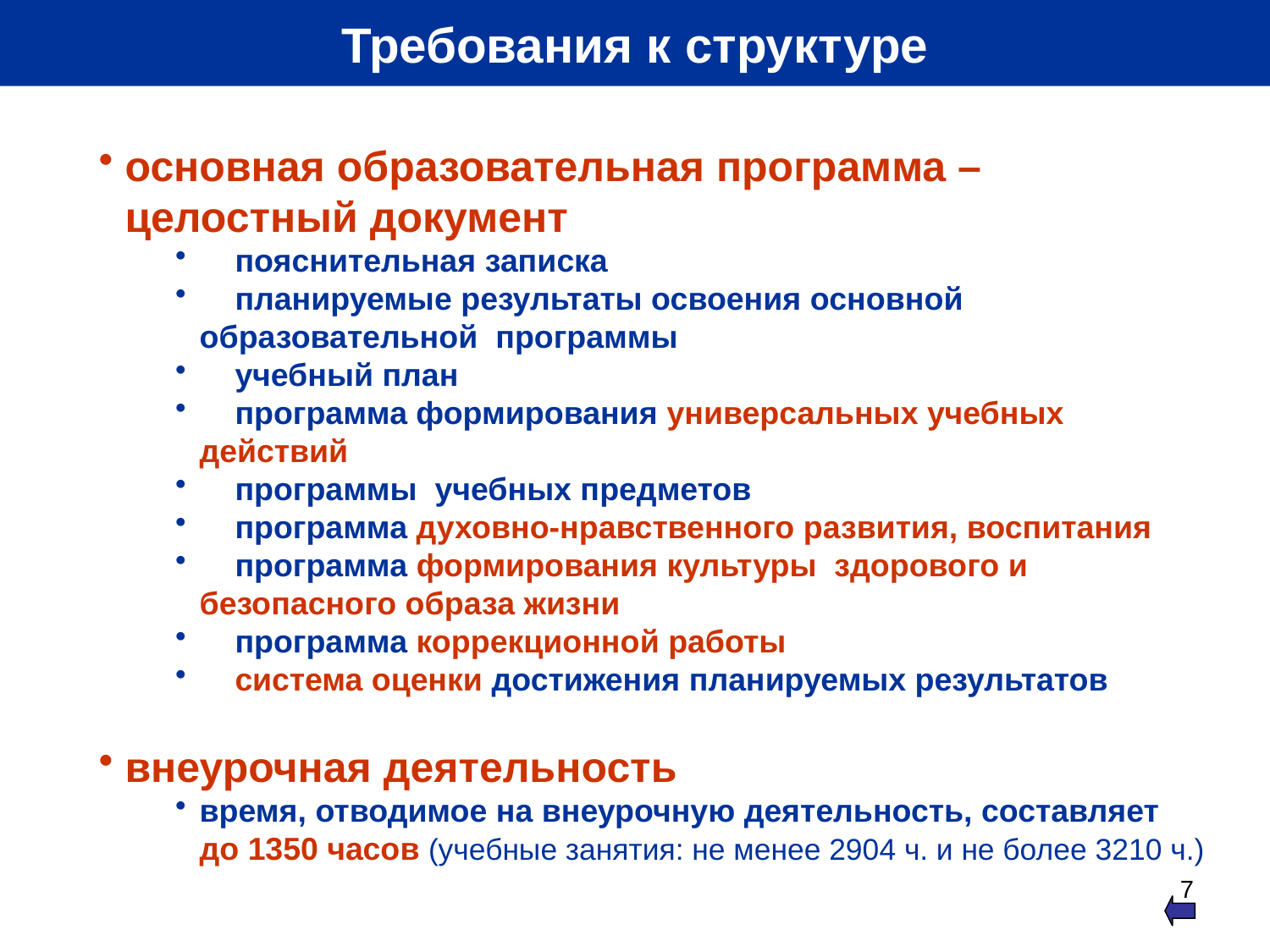

Требования к структуре

основная образовательная программа –целостный документ
    пояснительная записка
    планируемые результаты освоения основной образовательной  программы
    учебный план
    программа формирования универсальных учебных действий
    программы  учебных предметов
    программа духовно-нравственного развития, воспитания
    программа формирования культуры  здорового и безопасного образа жизни
    программа коррекционной работы
    система оценки достижения планируемых результатов

внеурочная деятельность
время, отводимое на внеурочную деятельность, составляет  до 1350 часов (учебные занятия: не менее 2904 ч. и не более 3210 ч.)

7